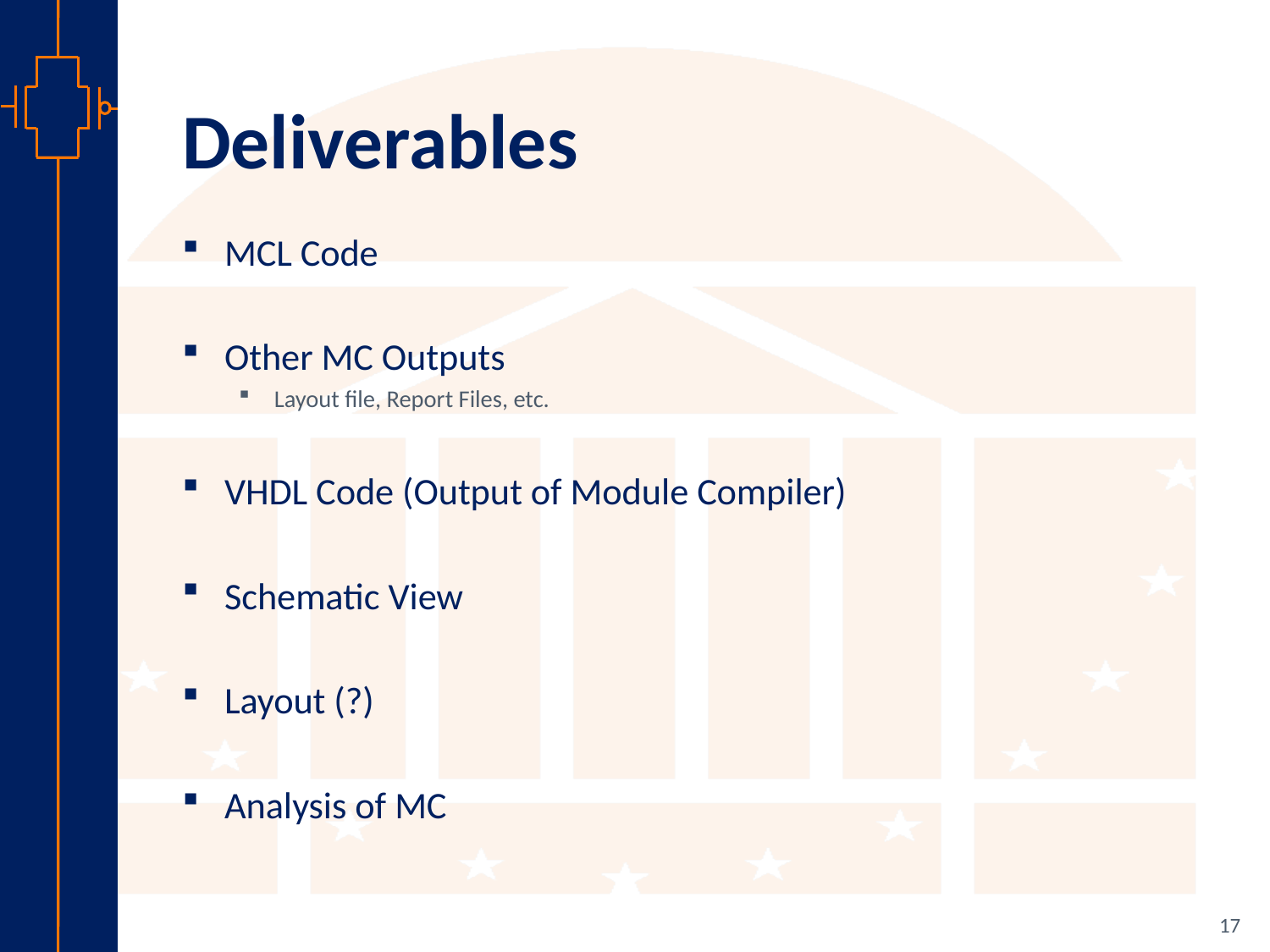

# Deliverables
MCL Code

Other MC Outputs
Layout file, Report Files, etc.

VHDL Code (Output of Module Compiler)

Schematic View

Layout (?)

Analysis of MC
17